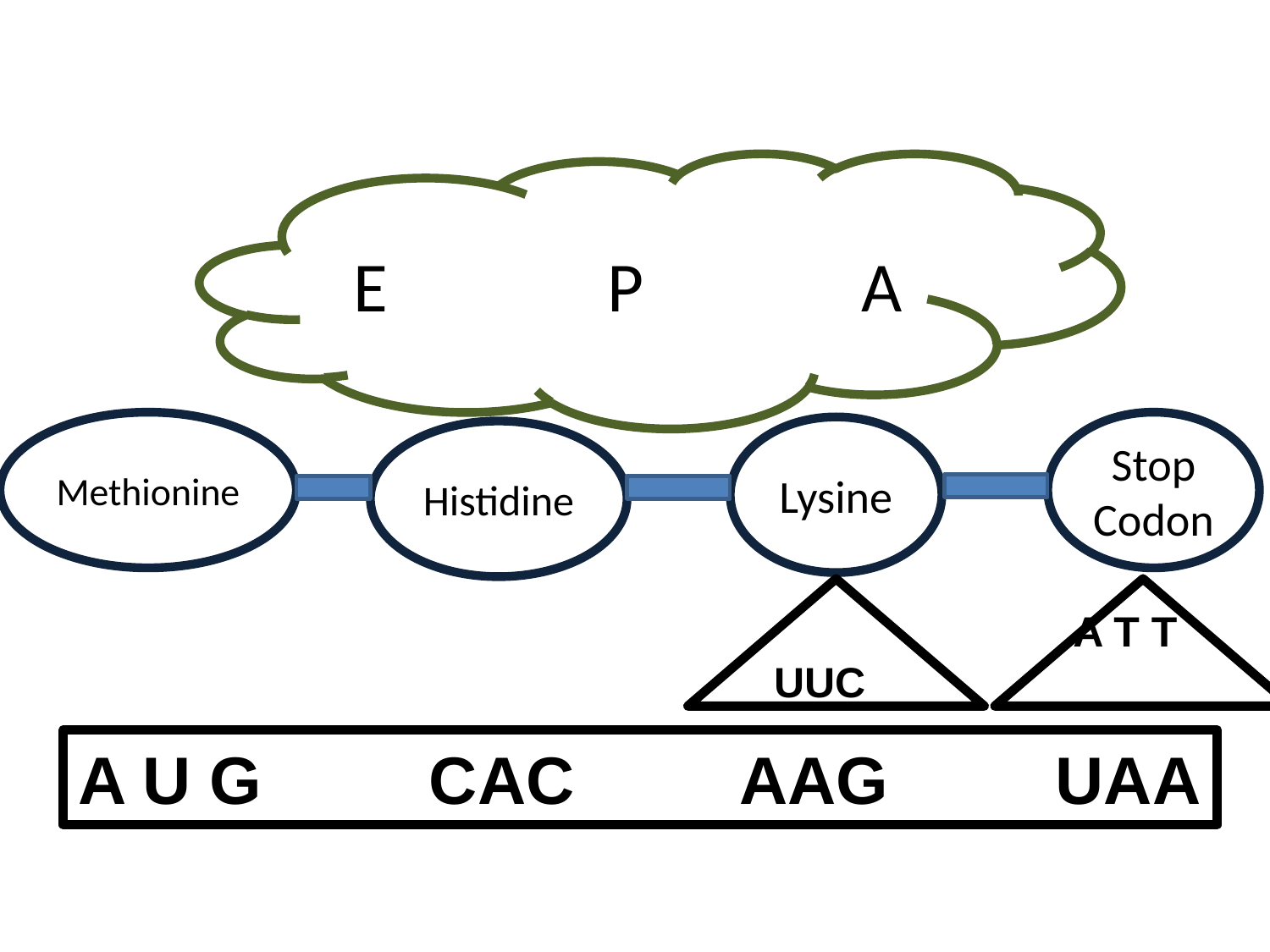

E 		P 		A
Methionine
Stop Codon
Lysine
Histidine

UUC
A T T
A U G         CAC         AAG         UAA